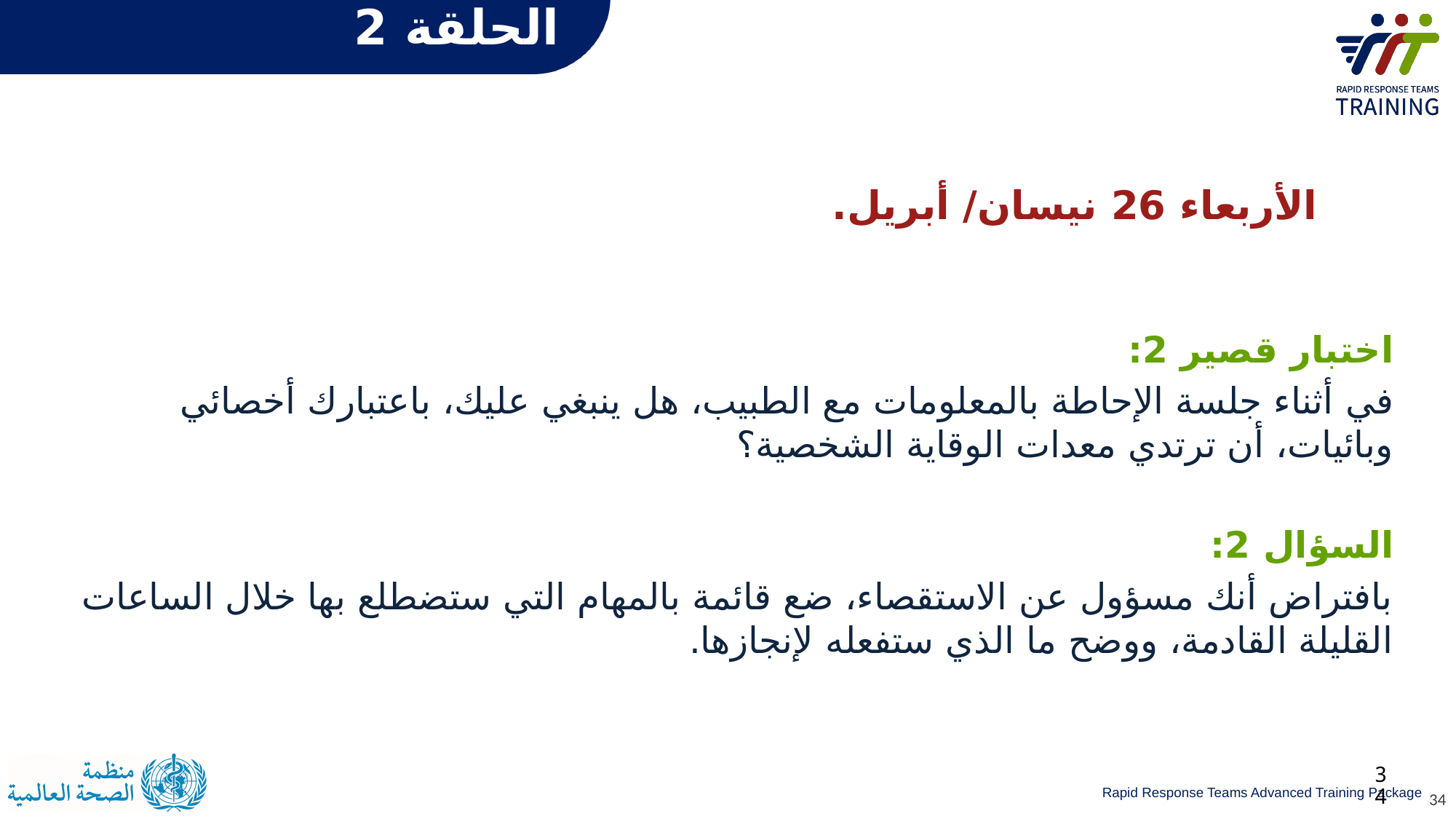

# الحلقة 2
الأربعاء 26 نيسان/ أبريل.
اختبار قصير 2:
في أثناء جلسة الإحاطة بالمعلومات مع الطبيب، هل ينبغي عليك، باعتبارك أخصائي وبائيات، أن ترتدي معدات الوقاية الشخصية؟

السؤال 2:
بافتراض أنك مسؤول عن الاستقصاء، ضع قائمة بالمهام التي ستضطلع بها خلال الساعات القليلة القادمة، ووضح ما الذي ستفعله لإنجازها.
34